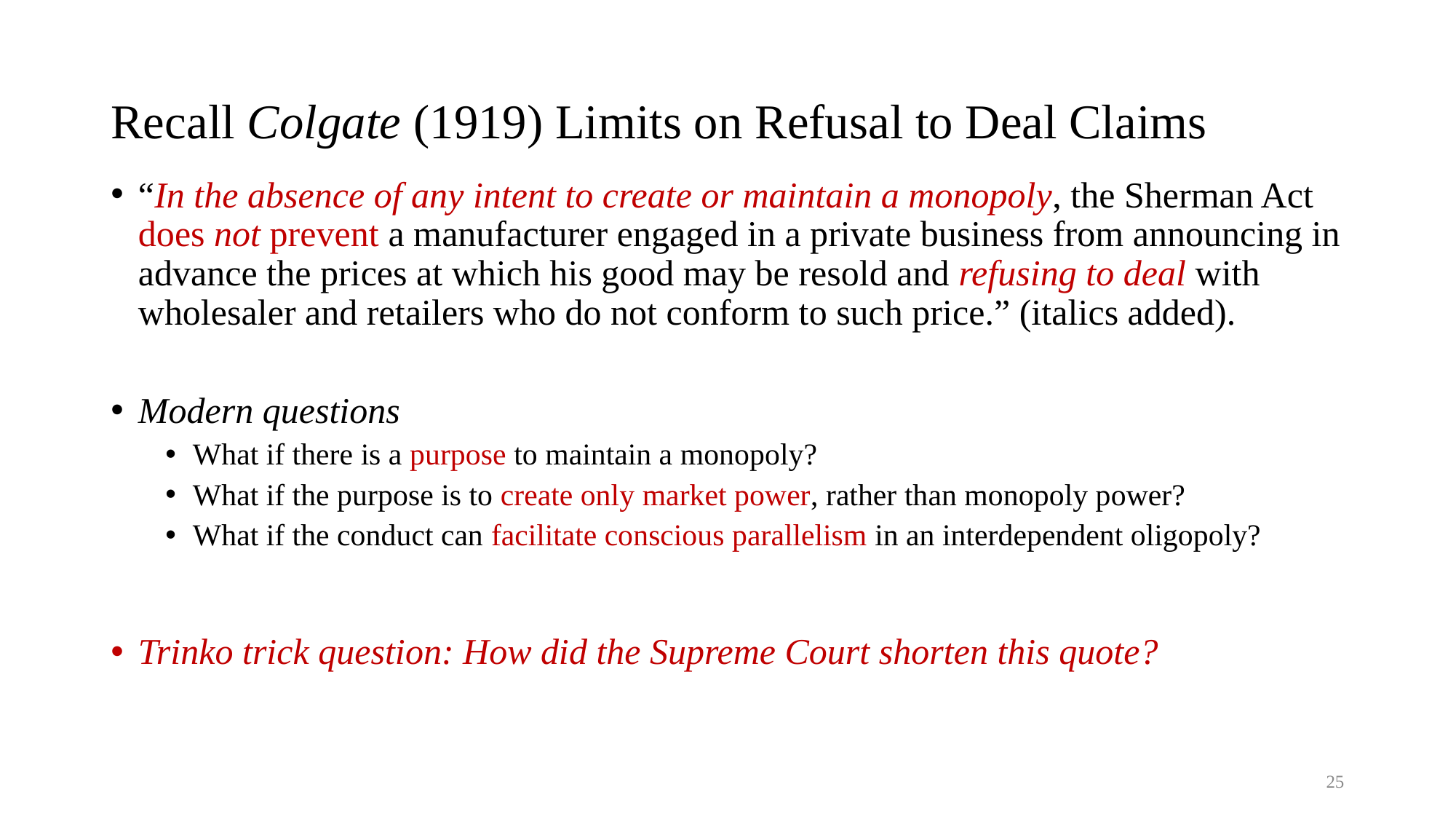

# Recall Colgate (1919) Limits on Refusal to Deal Claims
“In the absence of any intent to create or maintain a monopoly, the Sherman Act does not prevent a manufacturer engaged in a private business from announcing in advance the prices at which his good may be resold and refusing to deal with wholesaler and retailers who do not conform to such price.” (italics added).
Modern questions
What if there is a purpose to maintain a monopoly?
What if the purpose is to create only market power, rather than monopoly power?
What if the conduct can facilitate conscious parallelism in an interdependent oligopoly?
Trinko trick question: How did the Supreme Court shorten this quote?

25